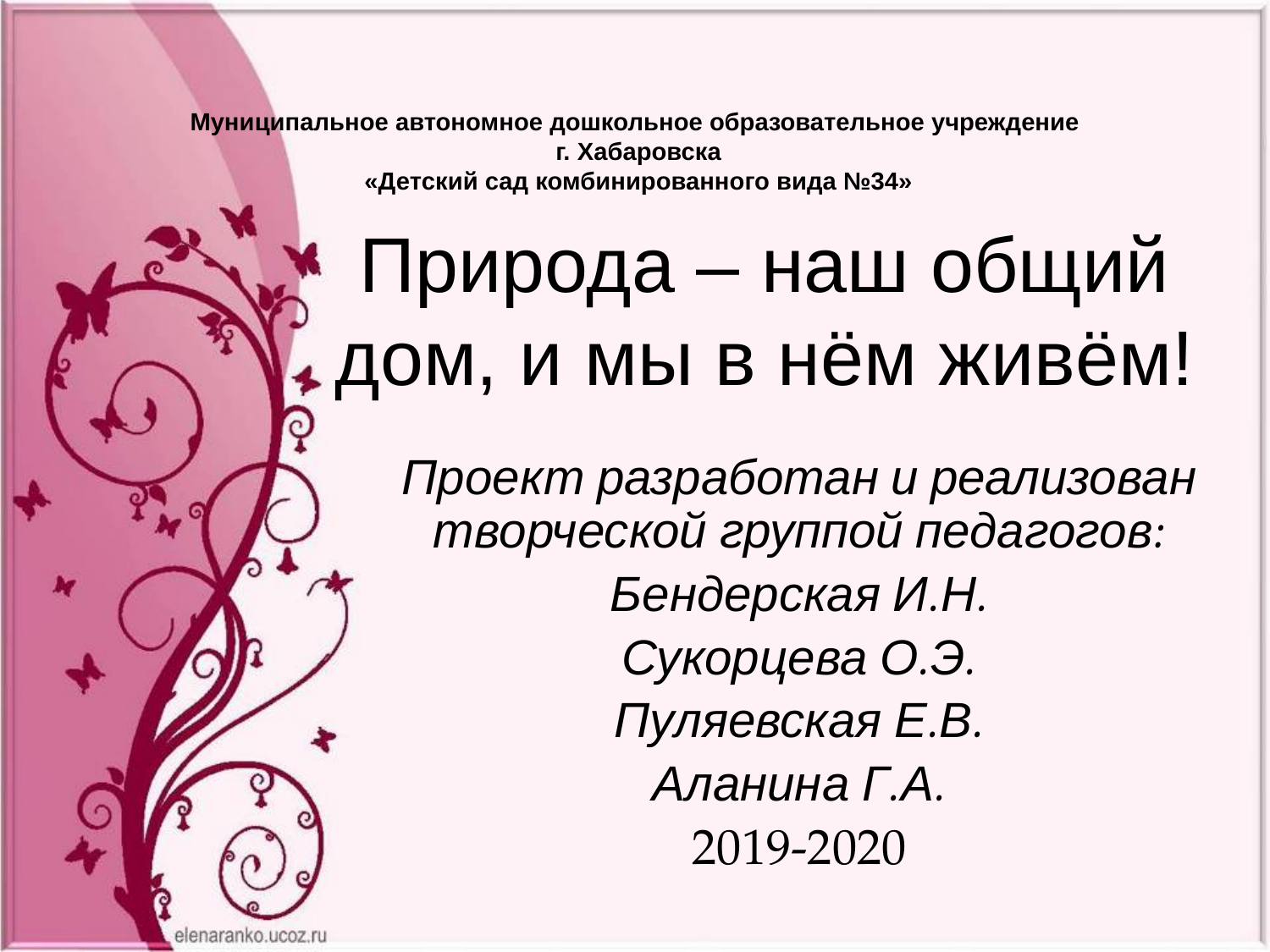

Муниципальное автономное дошкольное образовательное учреждение
 г. Хабаровска
 «Детский сад комбинированного вида №34»
# Природа – наш общий дом, и мы в нём живём!
Проект разработан и реализован творческой группой педагогов:
Бендерская И.Н.
Сукорцева О.Э.
Пуляевская Е.В.
Аланина Г.А.
2019-2020